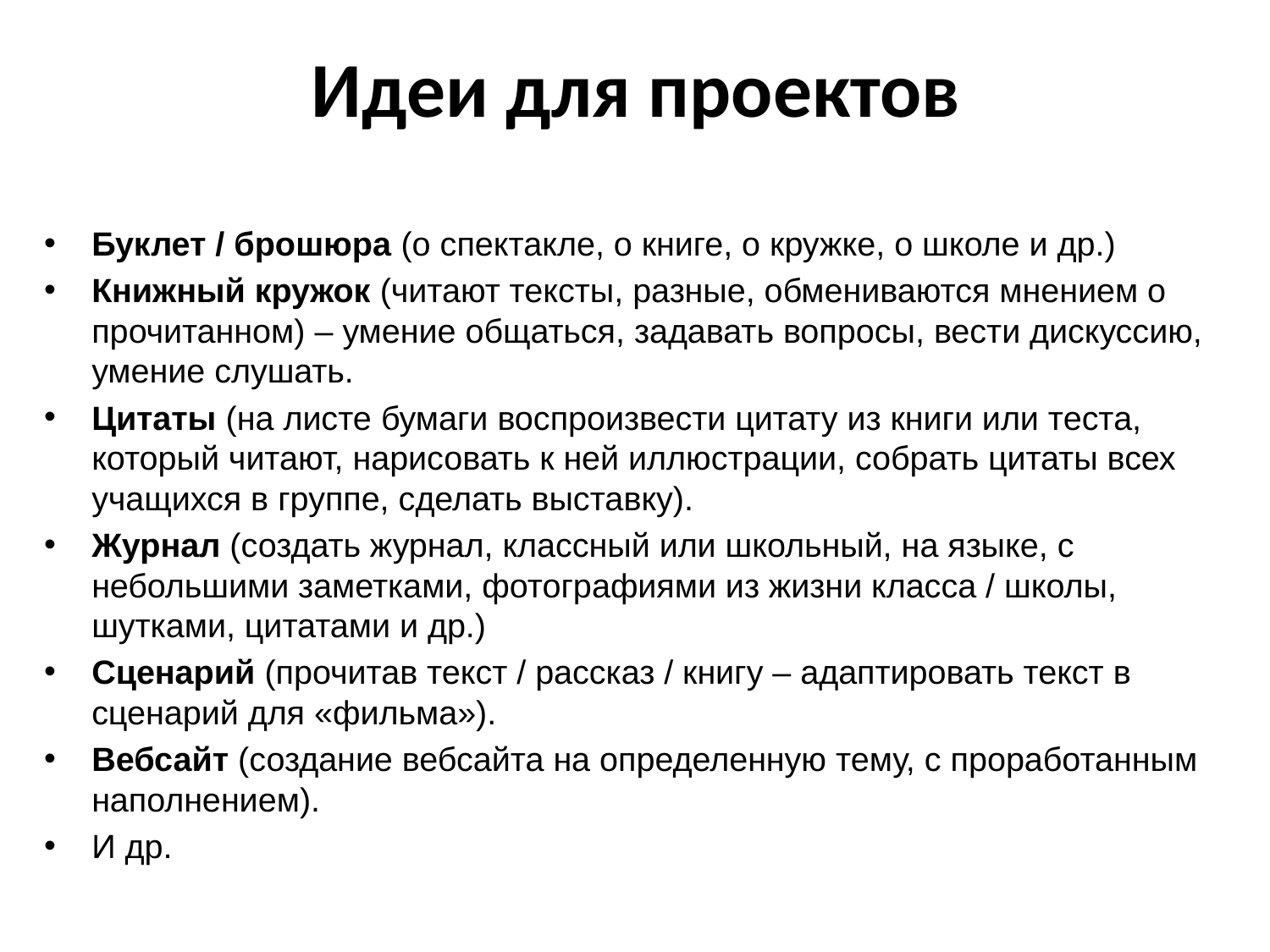

# Идеи для проектов
Буклет / брошюра (о спектакле, о книге, о кружке, о школе и др.)
Книжный кружок (читают тексты, разные, обмениваются мнением о прочитанном) – умение общаться, задавать вопросы, вести дискуссию, умение слушать.
Цитаты (на листе бумаги воспроизвести цитату из книги или теста, который читают, нарисовать к ней иллюстрации, собрать цитаты всех учащихся в группе, сделать выставку).
Журнал (создать журнал, классный или школьный, на языке, с небольшими заметками, фотографиями из жизни класса / школы, шутками, цитатами и др.)
Сценарий (прочитав текст / рассказ / книгу – адаптировать текст в сценарий для «фильма»).
Вебсайт (создание вебсайта на определенную тему, с проработанным наполнением).
И др.